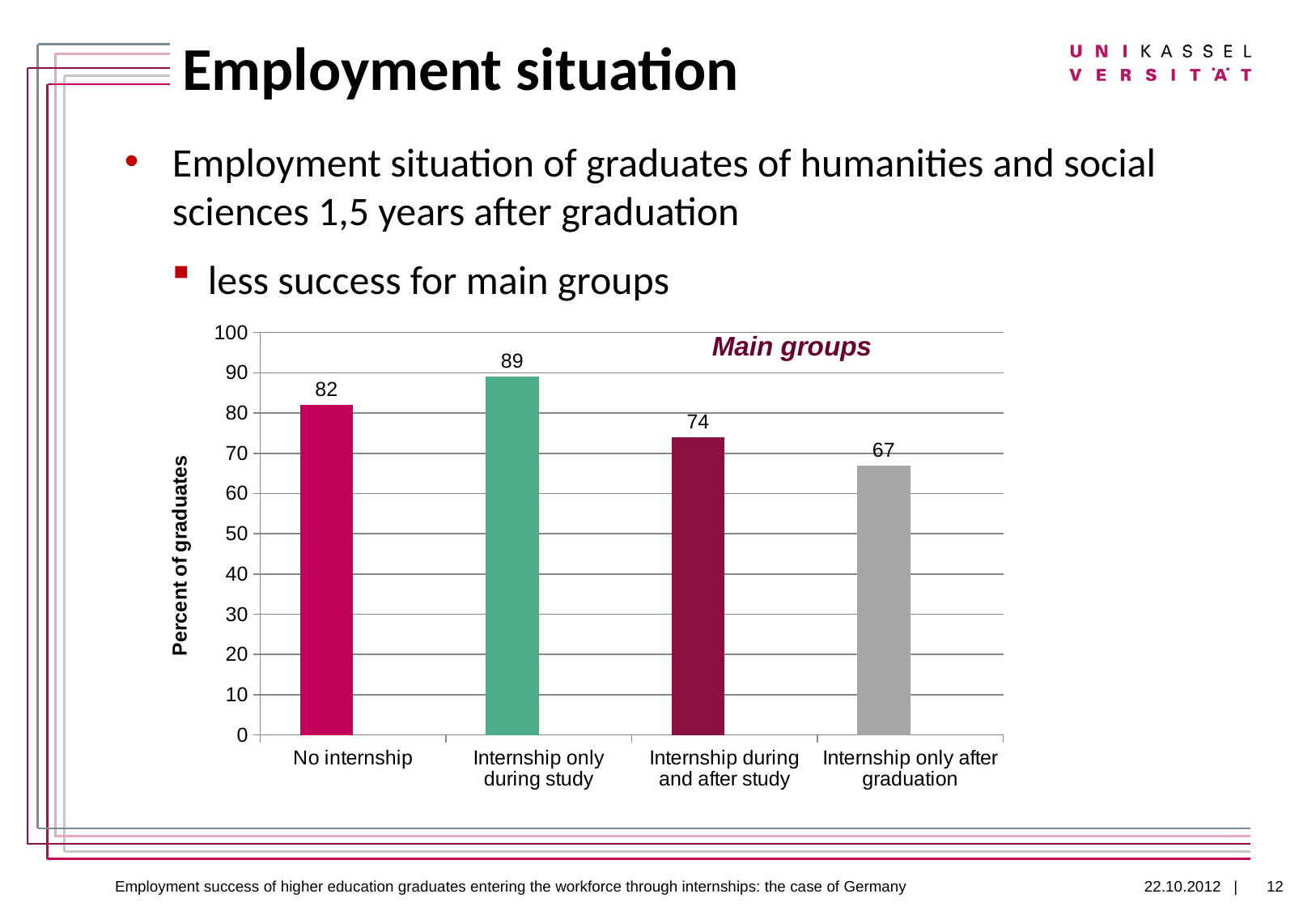

# Employment situation
Employment situation of graduates of humanities and social sciences 1,5 years after graduation
less success for main groups

### Chart

| Category | Success |  |
|---|---|---|
| No internship | 82.0 | None |
| Internship only during study | 89.0 | None |
| Internship during and after study | 74.0 | None |
| Internship only after graduation | 67.0 | None |
Main groups
12